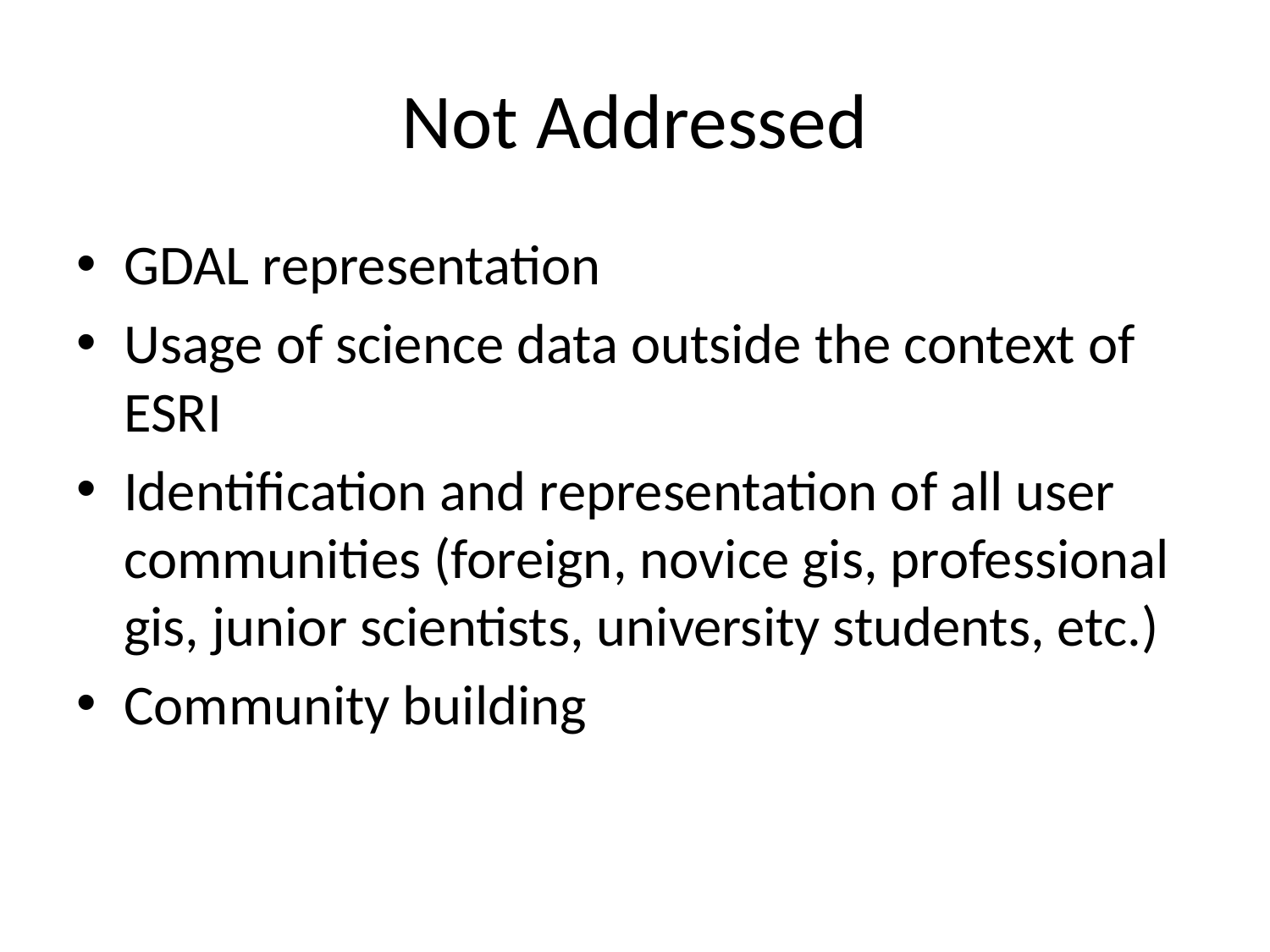

# Not Addressed
GDAL representation
Usage of science data outside the context of ESRI
Identification and representation of all user communities (foreign, novice gis, professional gis, junior scientists, university students, etc.)
Community building